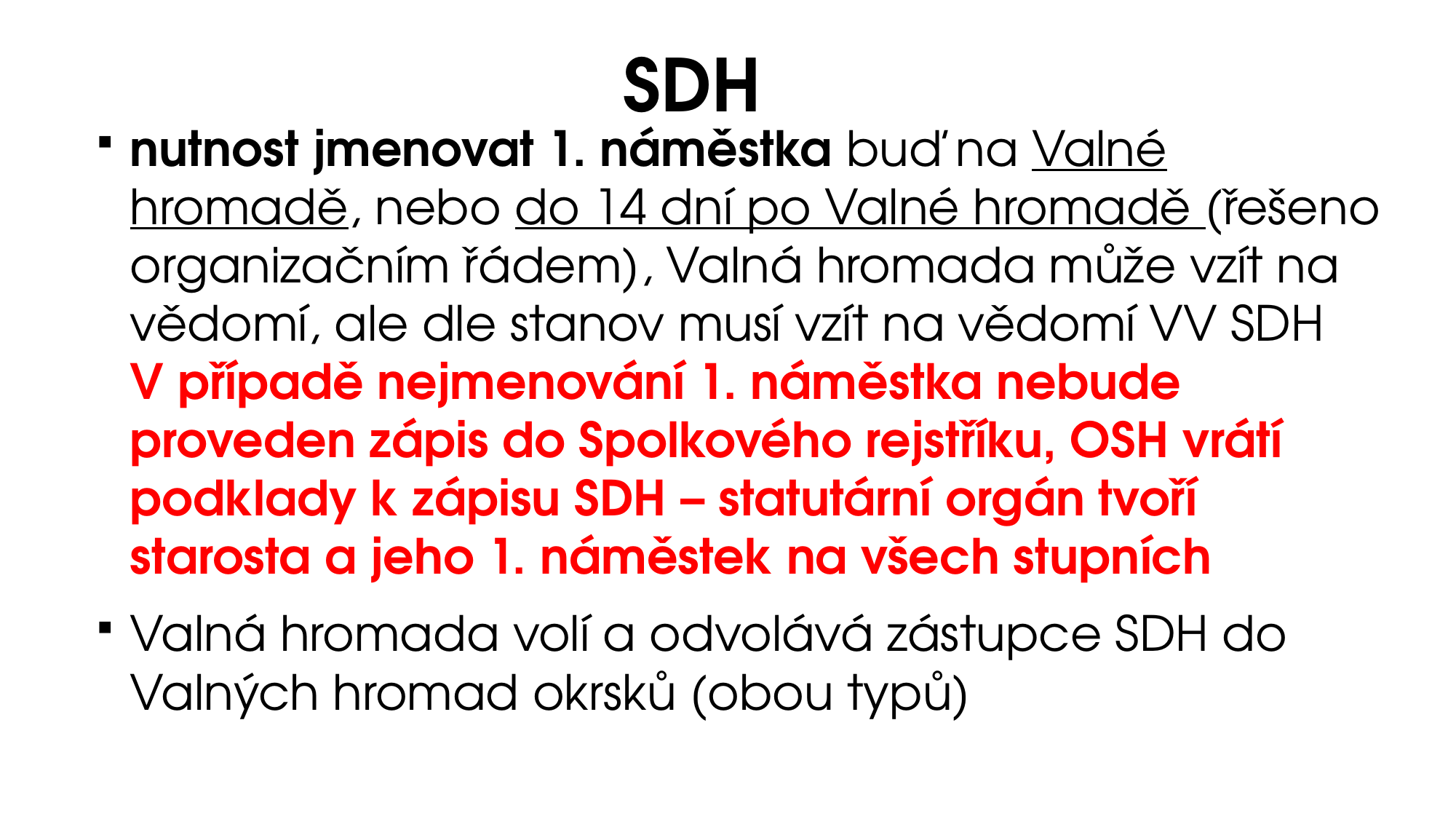

SDH
nutnost jmenovat 1. náměstka buď na Valné hromadě, nebo do 14 dní po Valné hromadě (řešeno organizačním řádem), Valná hromada může vzít na vědomí, ale dle stanov musí vzít na vědomí VV SDH
V případě nejmenování 1. náměstka nebude proveden zápis do Spolkového rejstříku, OSH vrátí podklady k zápisu SDH – statutární orgán tvoří starosta a jeho 1. náměstek na všech stupních
Valná hromada volí a odvolává zástupce SDH do Valných hromad okrsků (obou typů)